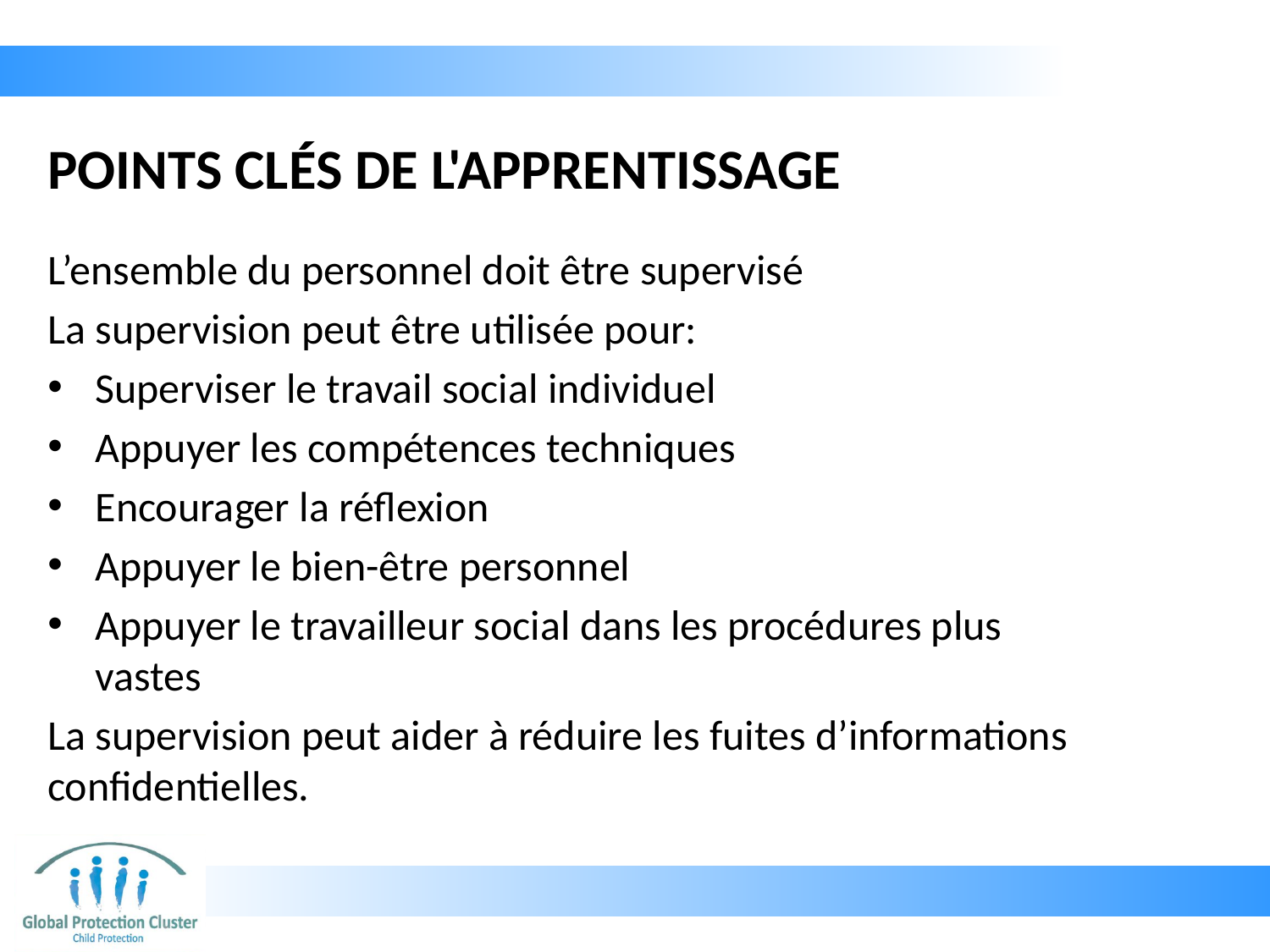

# POINTS CLÉS DE L'APPRENTISSAGE
L’ensemble du personnel doit être supervisé
La supervision peut être utilisée pour:
Superviser le travail social individuel
Appuyer les compétences techniques
Encourager la réflexion
Appuyer le bien-être personnel
Appuyer le travailleur social dans les procédures plus vastes
La supervision peut aider à réduire les fuites d’informations confidentielles.